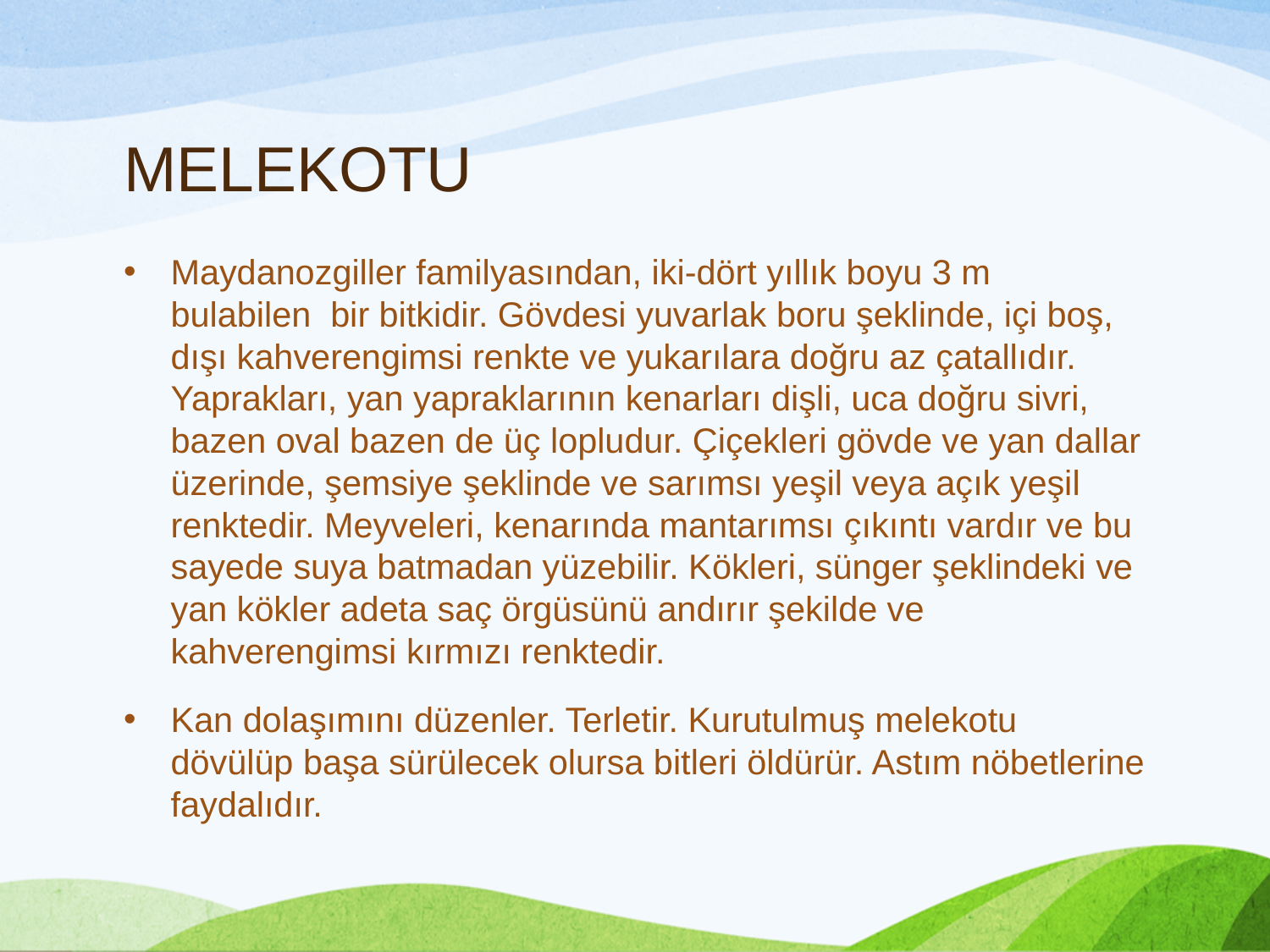

# MELEKOTU
Maydanozgiller familyasından, iki-dört yıllık boyu 3 m bulabilen  bir bitkidir. Gövdesi yuvarlak boru şeklinde, içi boş, dışı kahverengimsi renkte ve yukarılara doğru az çatallıdır. Yaprakları, yan yapraklarının kenarları dişli, uca doğru sivri, bazen oval bazen de üç lopludur. Çiçekleri gövde ve yan dallar üzerinde, şemsiye şeklinde ve sarımsı yeşil veya açık yeşil renktedir. Meyveleri, kenarında mantarımsı çıkıntı vardır ve bu sayede suya batmadan yüzebilir. Kökleri, sünger şeklindeki ve yan kökler adeta saç örgüsünü andırır şekilde ve kahverengimsi kırmızı renktedir.
Kan dolaşımını düzenler. Terletir. Kurutulmuş melekotu dövülüp başa sürülecek olursa bitleri öldürür. Astım nöbetlerine faydalıdır.